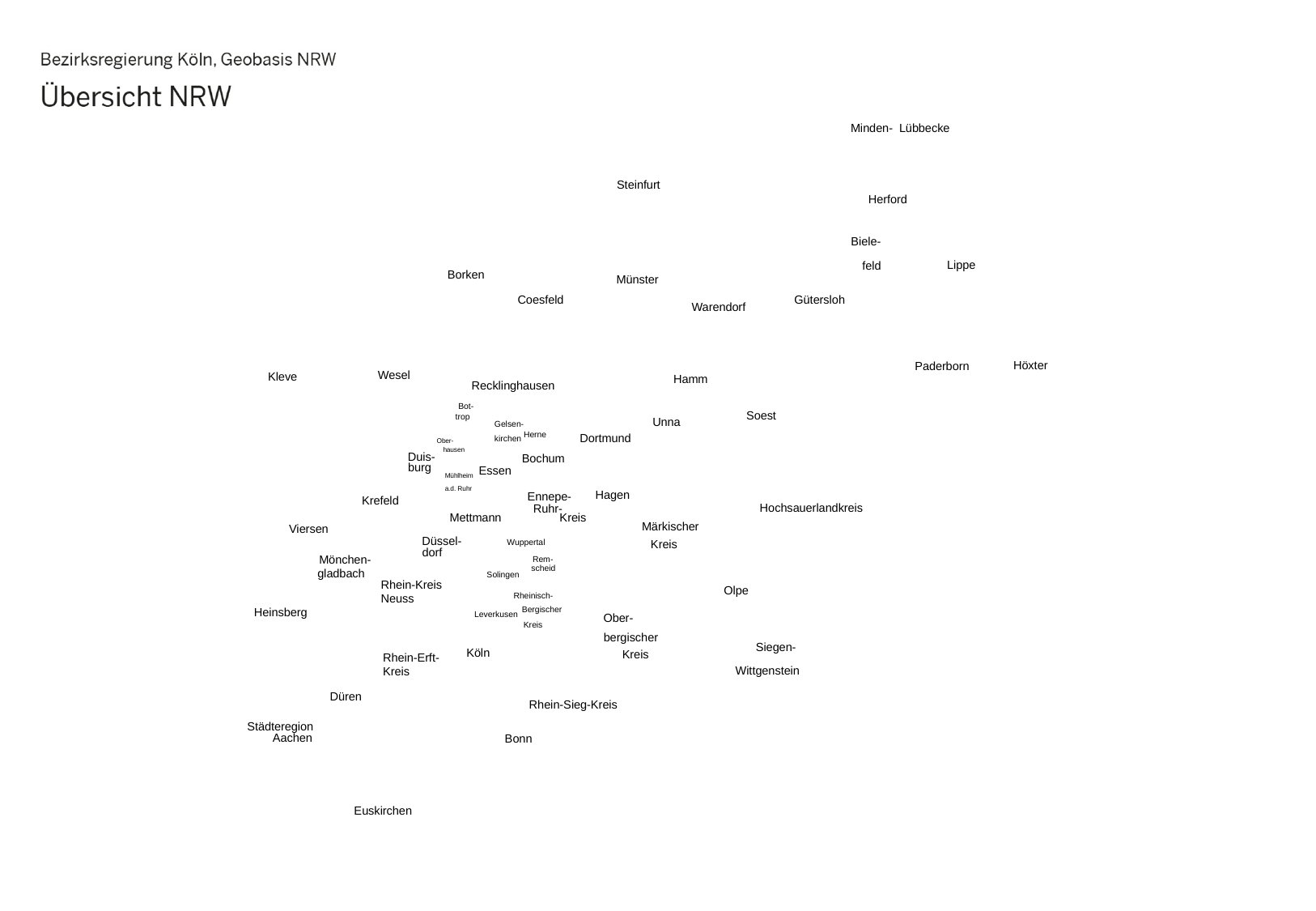

Minden-  Lübbecke
Steinfurt
Herford
Biele-
Lippe
feld
Borken
Münster
Coesfeld
Gütersloh
Warendorf
Höxter
Paderborn
Wesel
Kleve
Hamm
Recklinghausen
Bot-
Soest
trop
Unna
Gelsen-
Herne
Dortmund
kirchen
Ober-
hausen
Duis-
Bochum
burg
Essen
Mühlheim
a.d. Ruhr
Hagen
Ennepe-
Krefeld
Hochsauerlandkreis
Ruhr-
Mettmann
Kreis
Märkischer
Viersen
Düssel-
Wuppertal
Kreis
dorf
Mönchen-
Rem-
scheid
gladbach
Solingen
Rhein-Kreis
Neuss
Olpe
Rheinisch-
Bergischer
Heinsberg
Leverkusen
Ober-
Kreis
bergischer
Siegen-
Köln
Kreis
Rhein-Erft-
Kreis
Wittgenstein
Düren
Rhein-Sieg-Kreis
Städteregion
Aachen
Bonn
Euskirchen